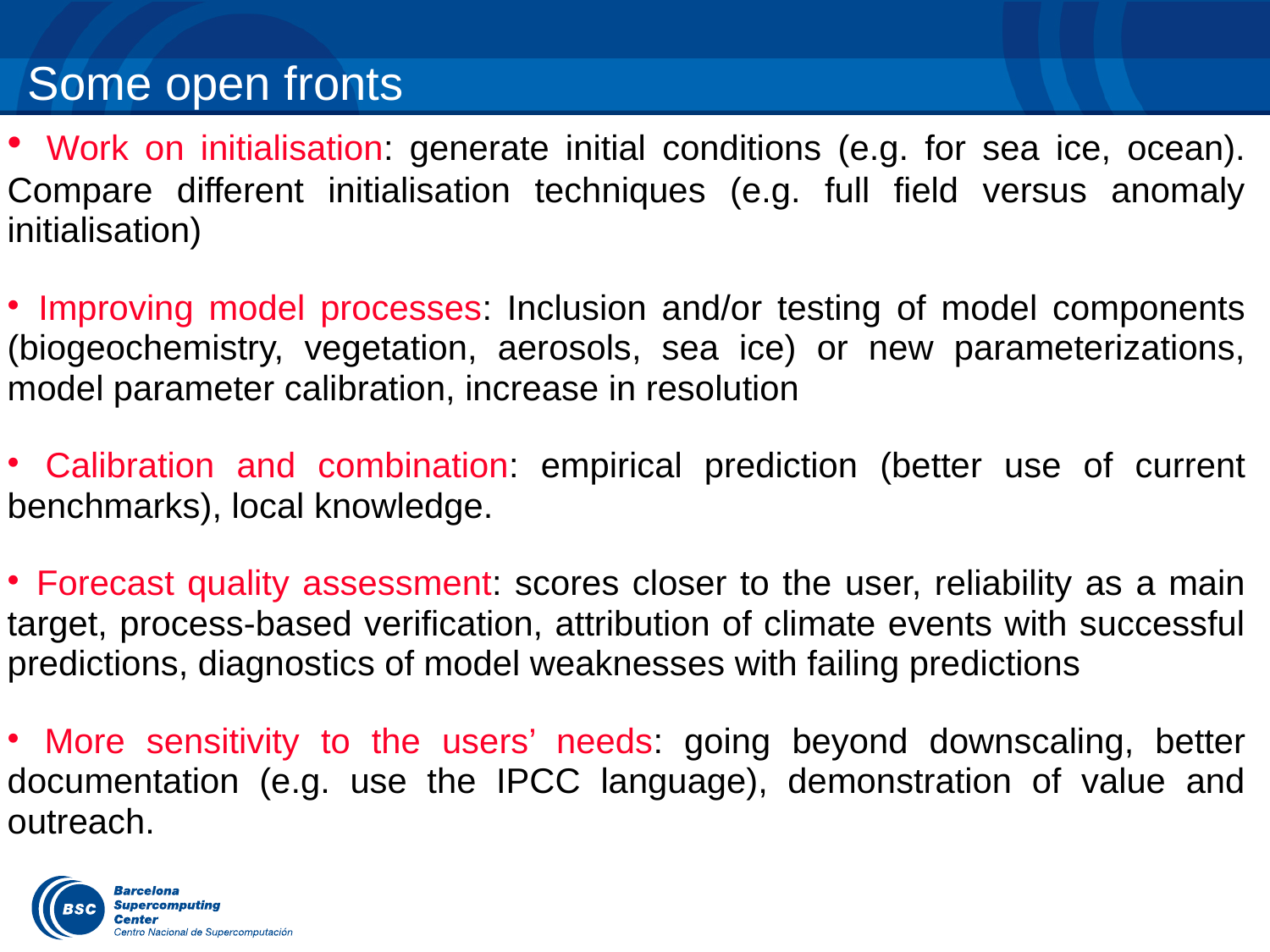

# Some open fronts
 Work on initialisation: generate initial conditions (e.g. for sea ice, ocean). Compare different initialisation techniques (e.g. full field versus anomaly initialisation)

 Improving model processes: Inclusion and/or testing of model components (biogeochemistry, vegetation, aerosols, sea ice) or new parameterizations, model parameter calibration, increase in resolution

 Calibration and combination: empirical prediction (better use of current benchmarks), local knowledge.

 Forecast quality assessment: scores closer to the user, reliability as a main target, process-based verification, attribution of climate events with successful predictions, diagnostics of model weaknesses with failing predictions

 More sensitivity to the users’ needs: going beyond downscaling, better documentation (e.g. use the IPCC language), demonstration of value and outreach.